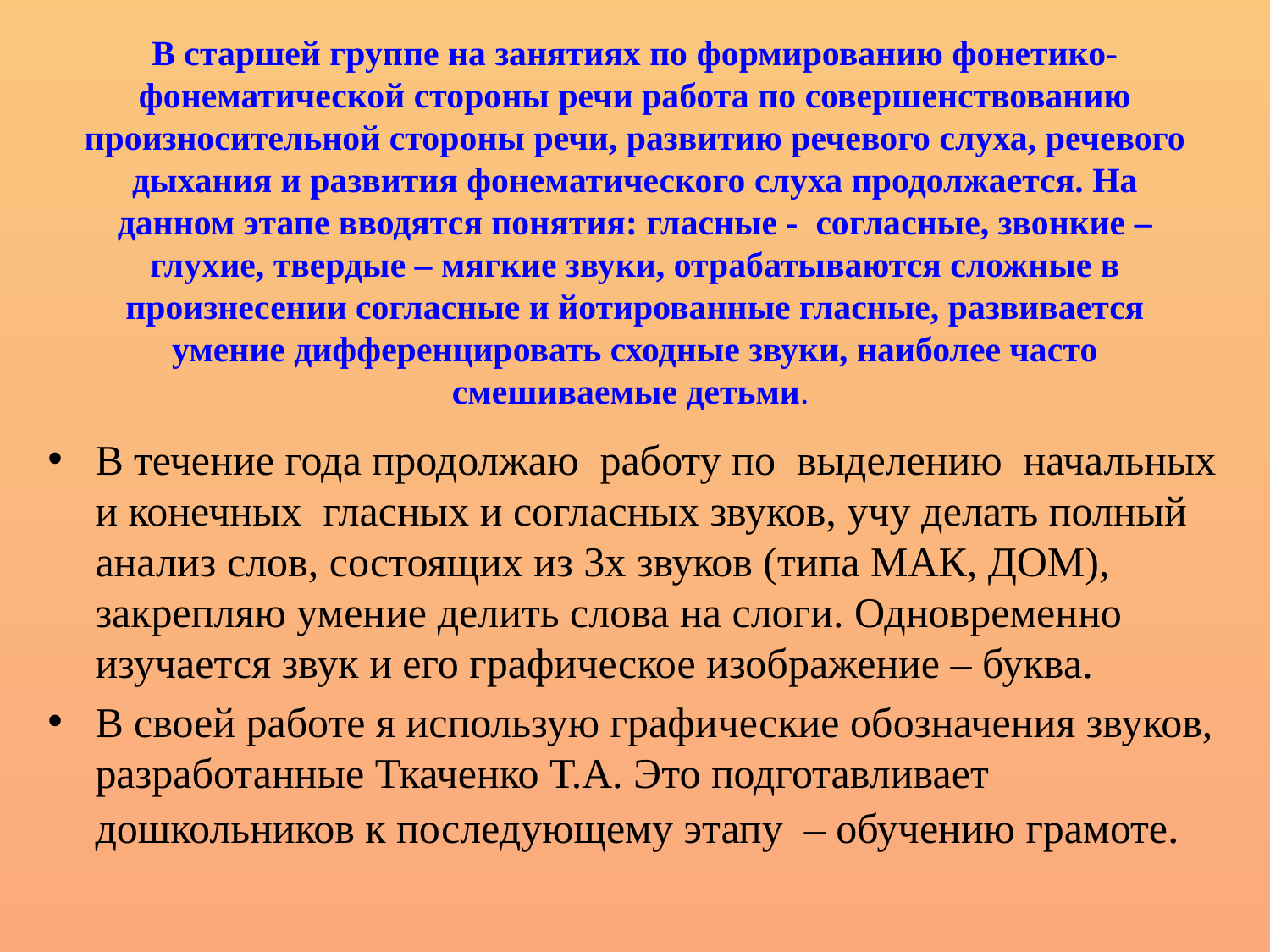

# В старшей группе на занятиях по формированию фонетико-фонематической стороны речи работа по совершенствованию произносительной стороны речи, развитию речевого слуха, речевого дыхания и развития фонематического слуха продолжается. На данном этапе вводятся понятия: гласные -  согласные, звонкие – глухие, твердые – мягкие звуки, отрабатываются сложные в произнесении согласные и йотированные гласные, развивается умение дифференцировать сходные звуки, наиболее часто смешиваемые детьми.
В течение года продолжаю  работу по  выделению  начальных и конечных  гласных и согласных звуков, учу делать полный анализ слов, состоящих из 3х звуков (типа МАК, ДОМ), закрепляю умение делить слова на слоги. Одновременно изучается звук и его графическое изображение – буква.
В своей работе я использую графические обозначения звуков, разработанные Ткаченко Т.А. Это подготавливает дошкольников к последующему этапу  – обучению грамоте.